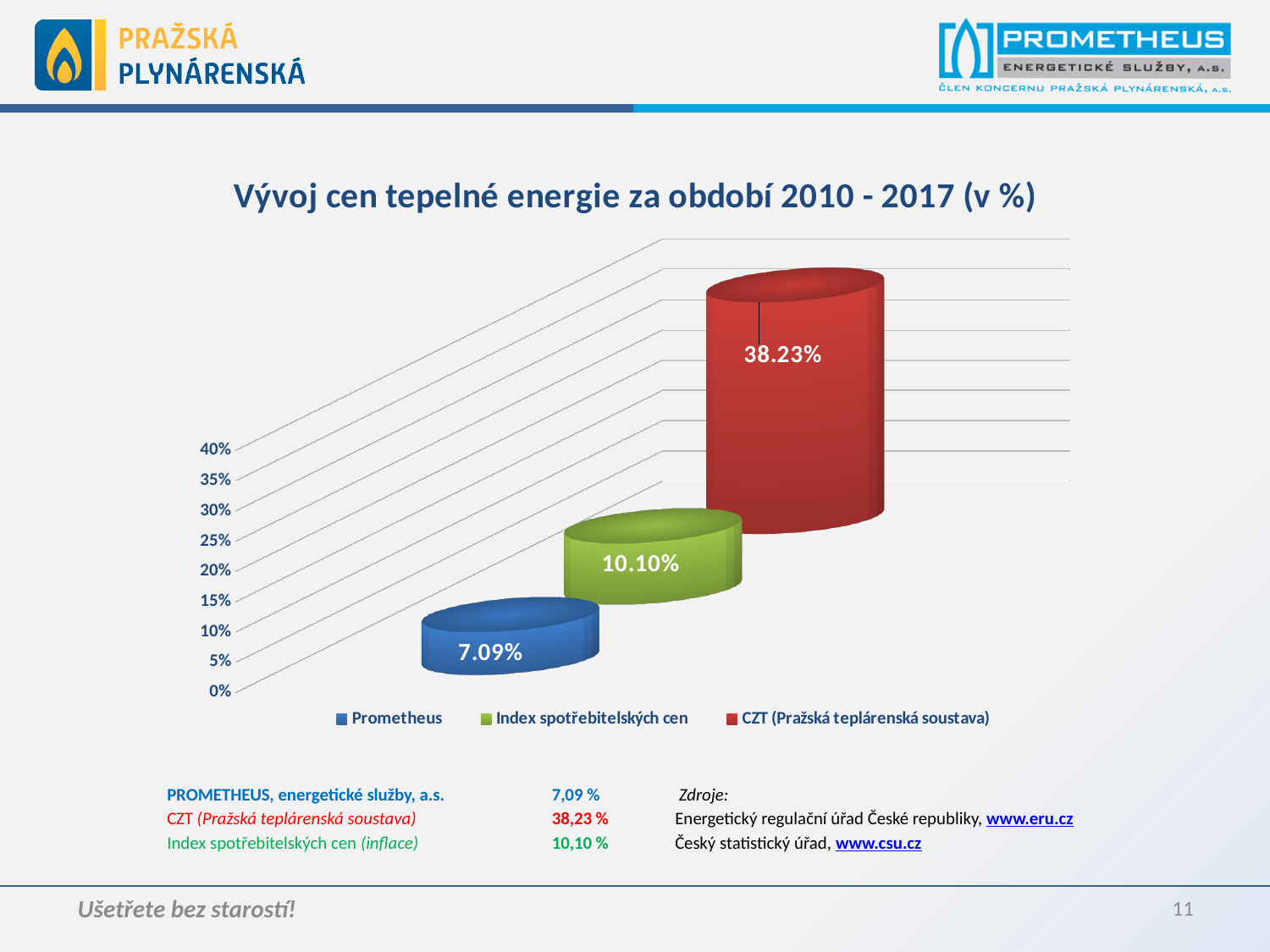

[unsupported chart]

PROMETHEUS, energetické služby, a.s.                       	 7,09 %	 Zdroje:
CZT (Pražská teplárenská soustava)                         	 38,23 %	Energetický regulační úřad České republiky, www.eru.cz
Index spotřebitelských cen (inflace)                           	 10,10 %     	Český statistický úřad, www.csu.cz

Ušetřete bez starostí!
11